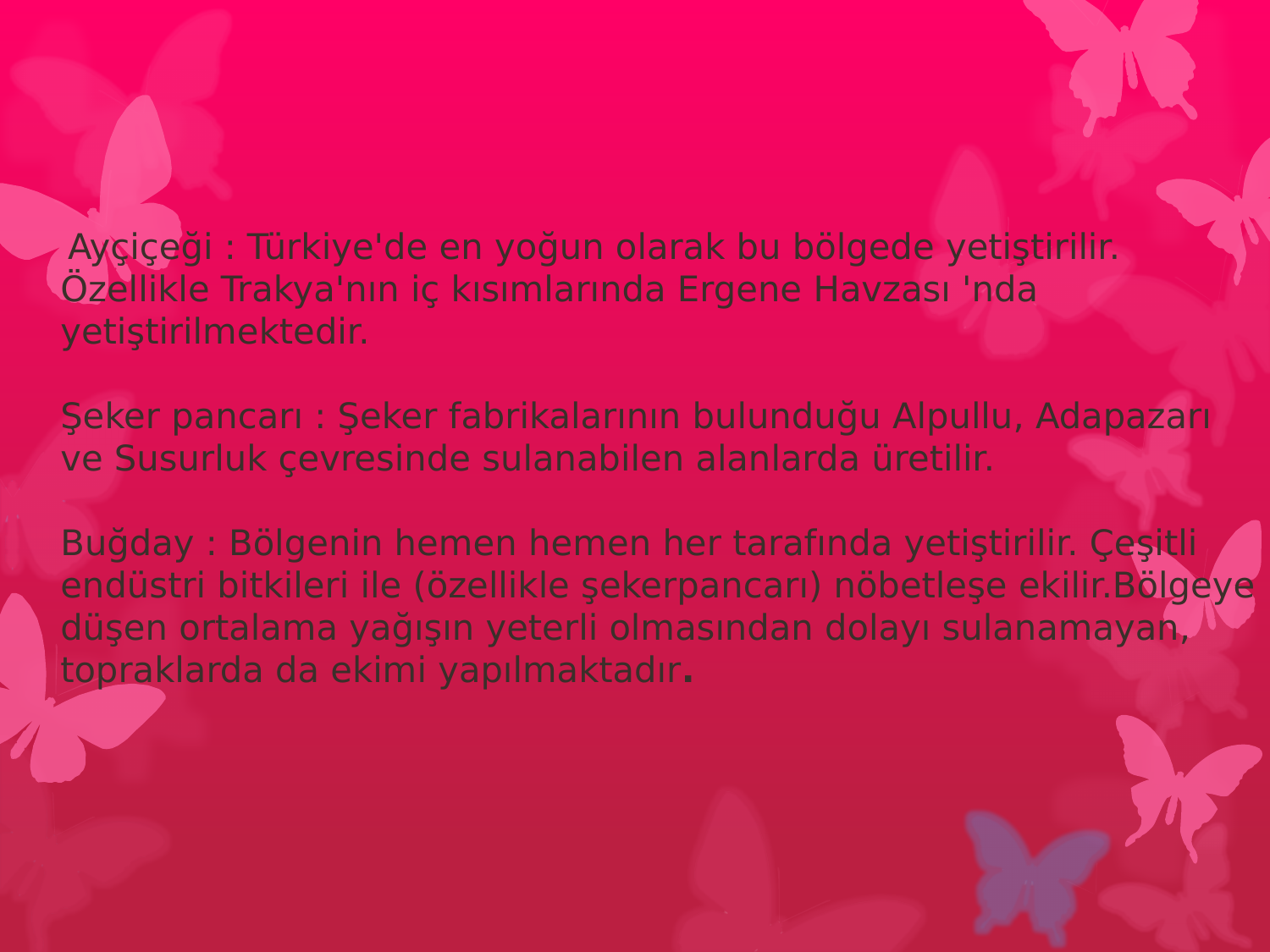

Ayçiçeği : Türkiye'de en yoğun olarak bu bölgede yetiştirilir. Özellikle Trakya'nın iç kısımlarında Ergene Havzası 'nda yetiştirilmektedir. 
Şeker pancarı : Şeker fabrikalarının bulunduğu Alpullu, Adapazarı ve Susurluk çevresinde sulanabilen alanlarda üretilir.
Buğday : Bölgenin hemen hemen her tarafında yetiştirilir. Çeşitli endüstri bitkileri ile (özellikle şekerpancarı) nöbetleşe ekilir.Bölgeye düşen ortalama yağışın yeterli olmasından dolayı sulanamayan, topraklarda da ekimi yapılmaktadır.